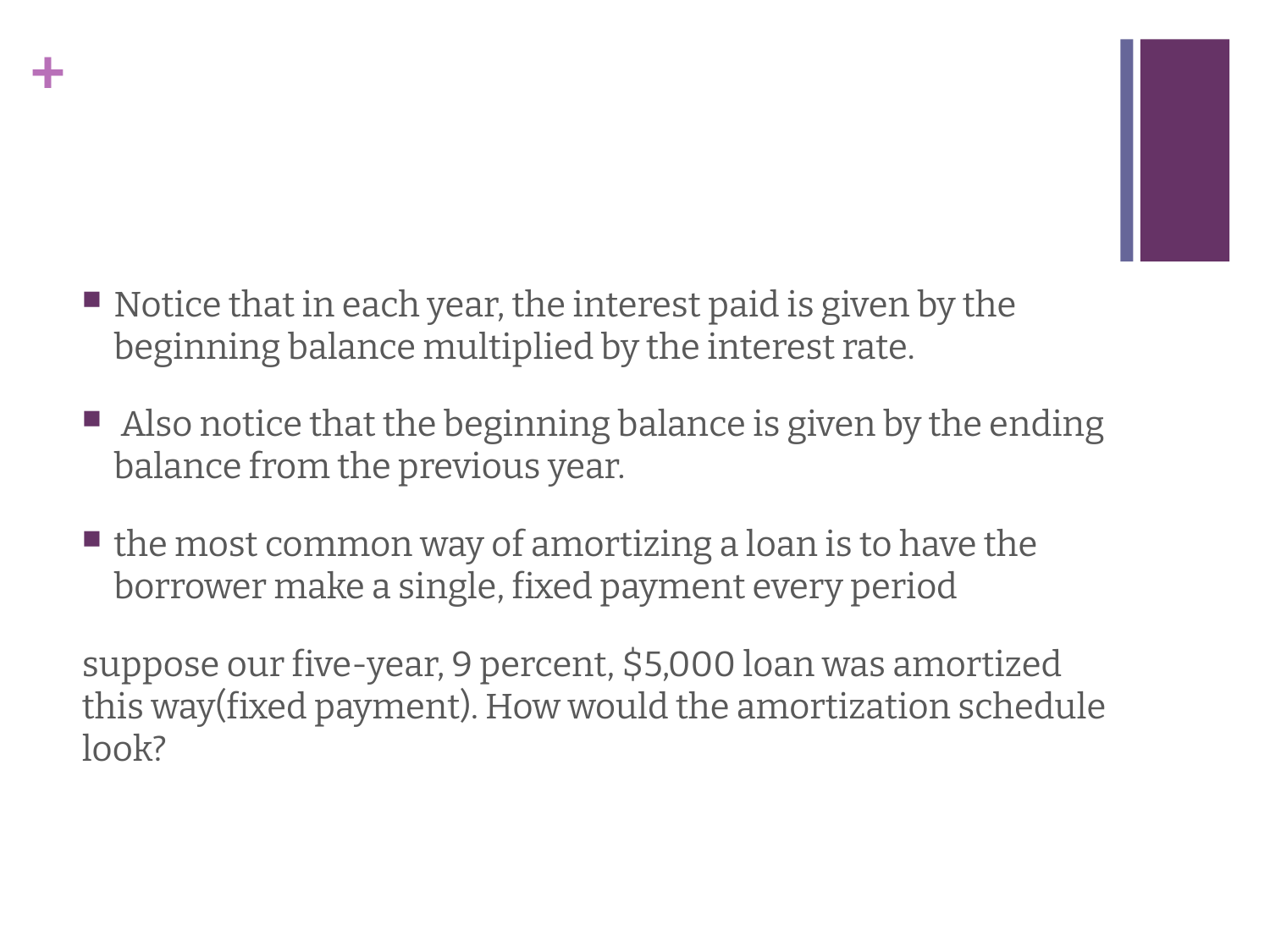

#
Notice that in each year, the interest paid is given by the beginning balance multiplied by the interest rate.
 Also notice that the beginning balance is given by the ending balance from the previous year.
the most common way of amortizing a loan is to have the borrower make a single, fixed payment every period
suppose our five-year, 9 percent, $5,000 loan was amortized this way(fixed payment). How would the amortization schedule look?